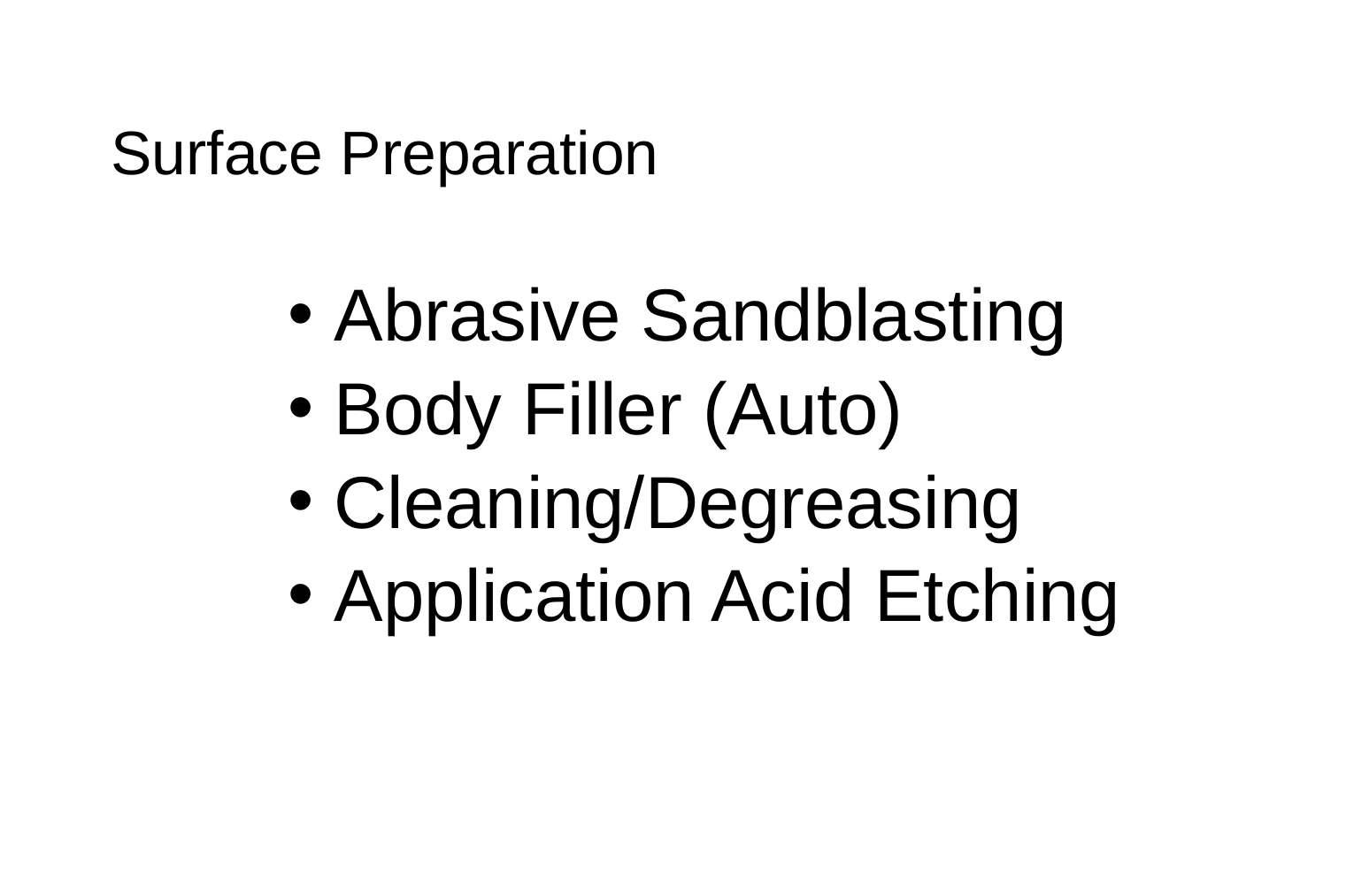

# Surface Preparation
 Abrasive Sandblasting
 Body Filler (Auto)
 Cleaning/Degreasing
 Application Acid Etching